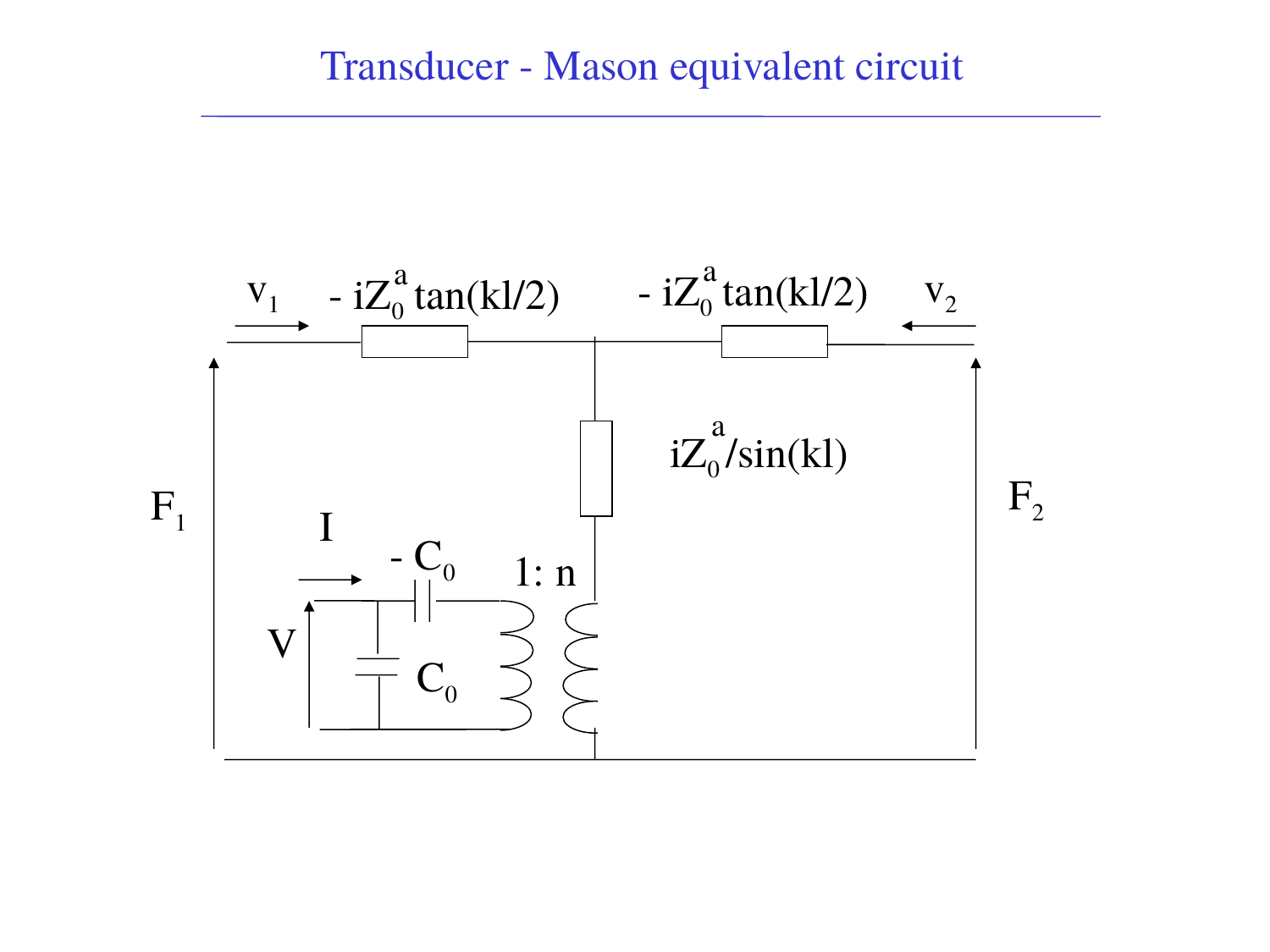

Transducer - Mason equivalent circuit

a
- iZ0 tan(kl/2)
a
- iZ0 tan(kl/2)

a
iZ0 /sin(kl)

F2
F1
I

- C0
1: n

V
C0

v1
v2